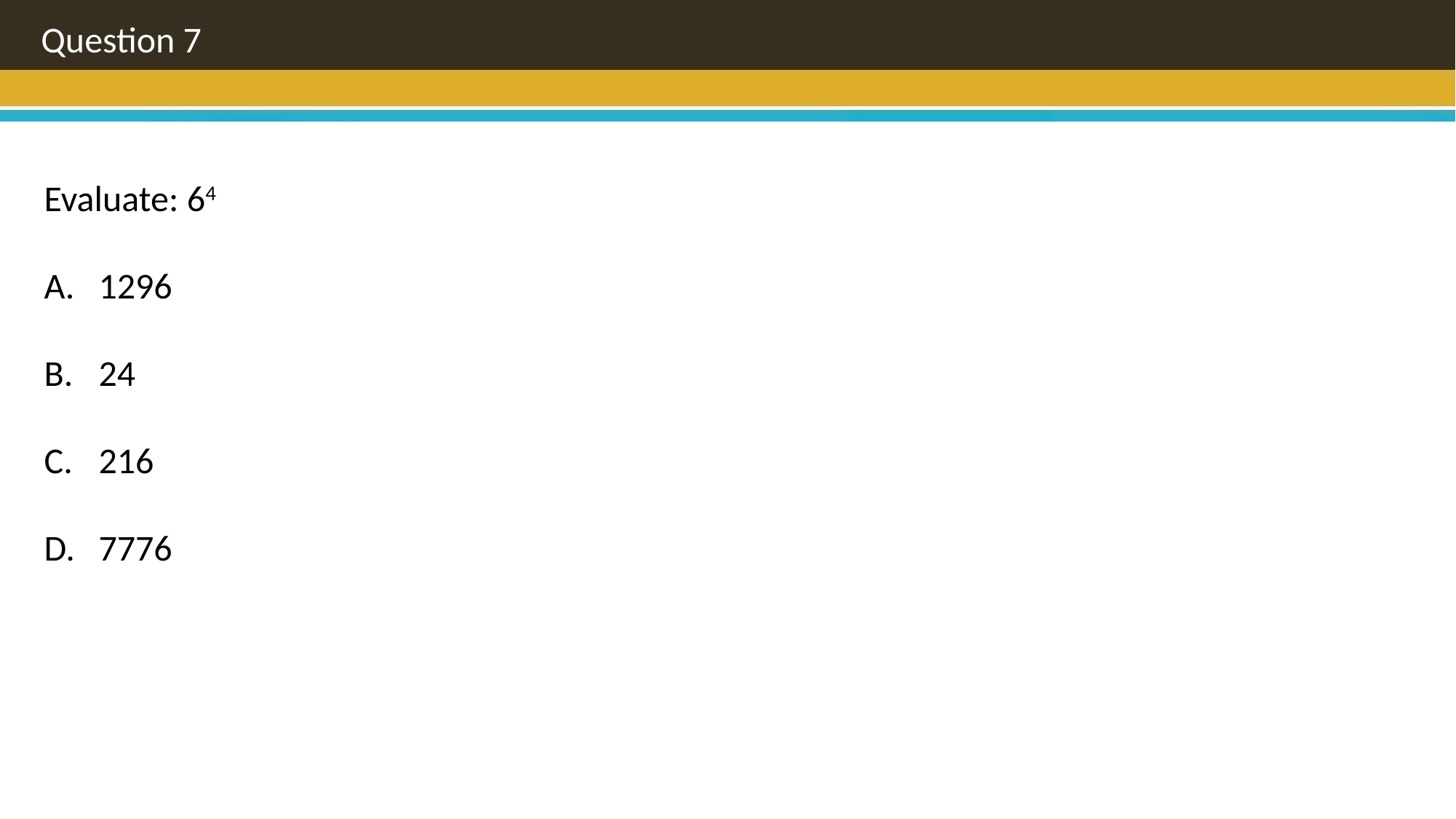

Question 7
Evaluate: 64

1296

24

216

7776